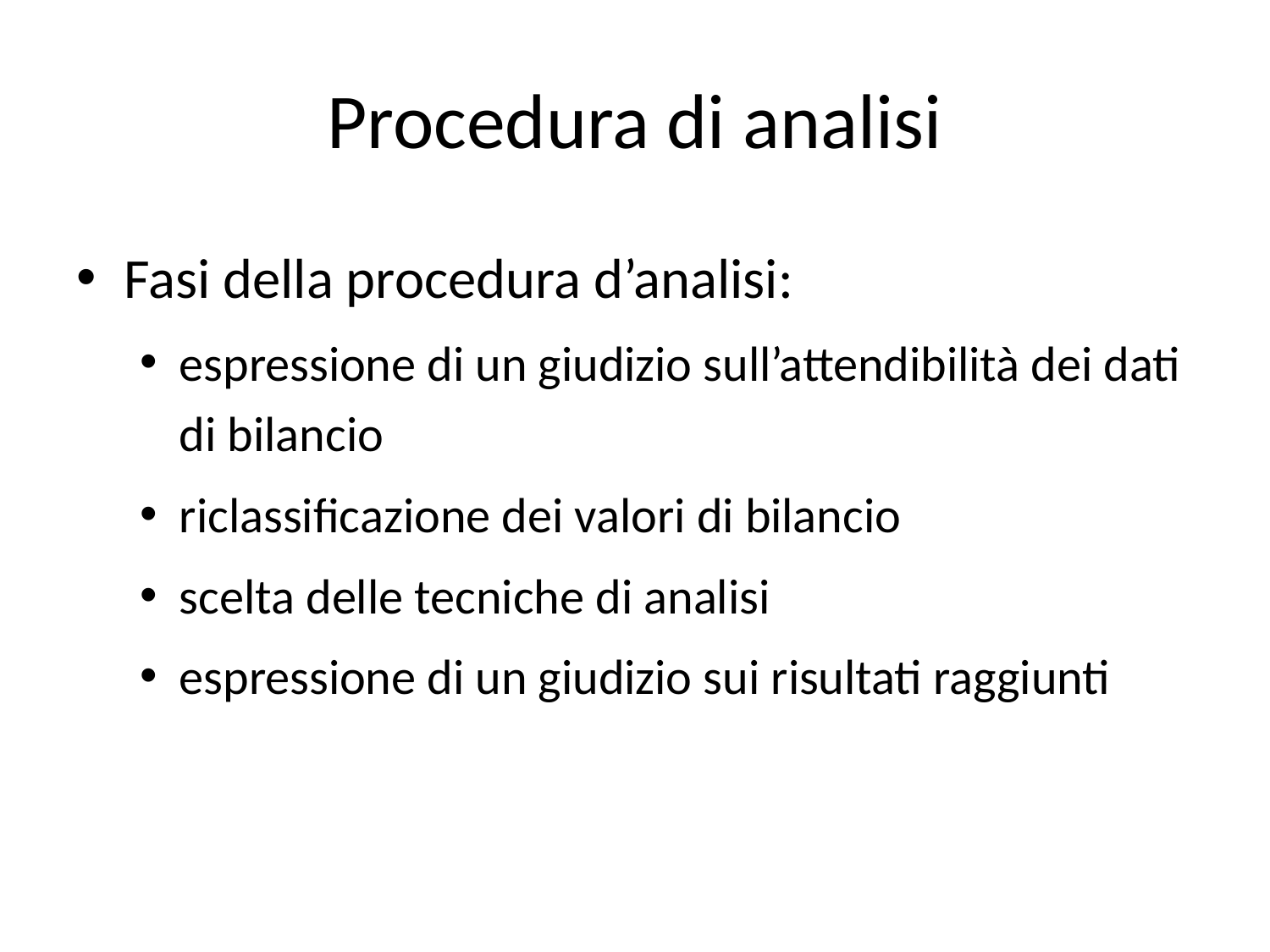

# Procedura di analisi
Fasi della procedura d’analisi:
espressione di un giudizio sull’attendibilità dei dati di bilancio
riclassificazione dei valori di bilancio
scelta delle tecniche di analisi
espressione di un giudizio sui risultati raggiunti